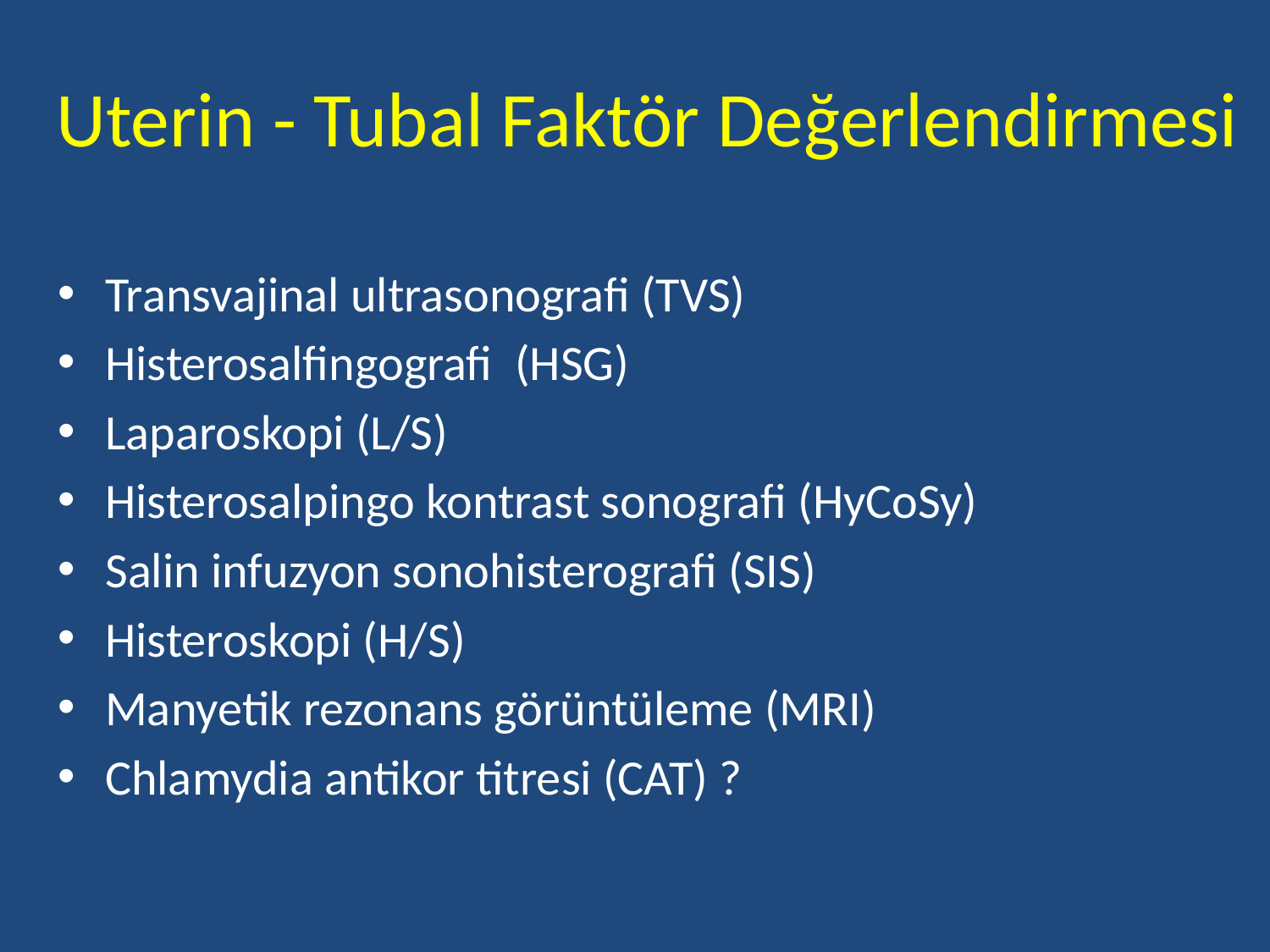

# Uterin - Tubal Faktör Değerlendirmesi
Transvajinal ultrasonografi (TVS)
Histerosalfingografi  (HSG)
Laparoskopi (L/S)
Histerosalpingo kontrast sonografi (HyCoSy)
Salin infuzyon sonohisterografi (SIS)
Histeroskopi (H/S)
Manyetik rezonans görüntüleme (MRI)
Chlamydia antikor titresi (CAT) ?